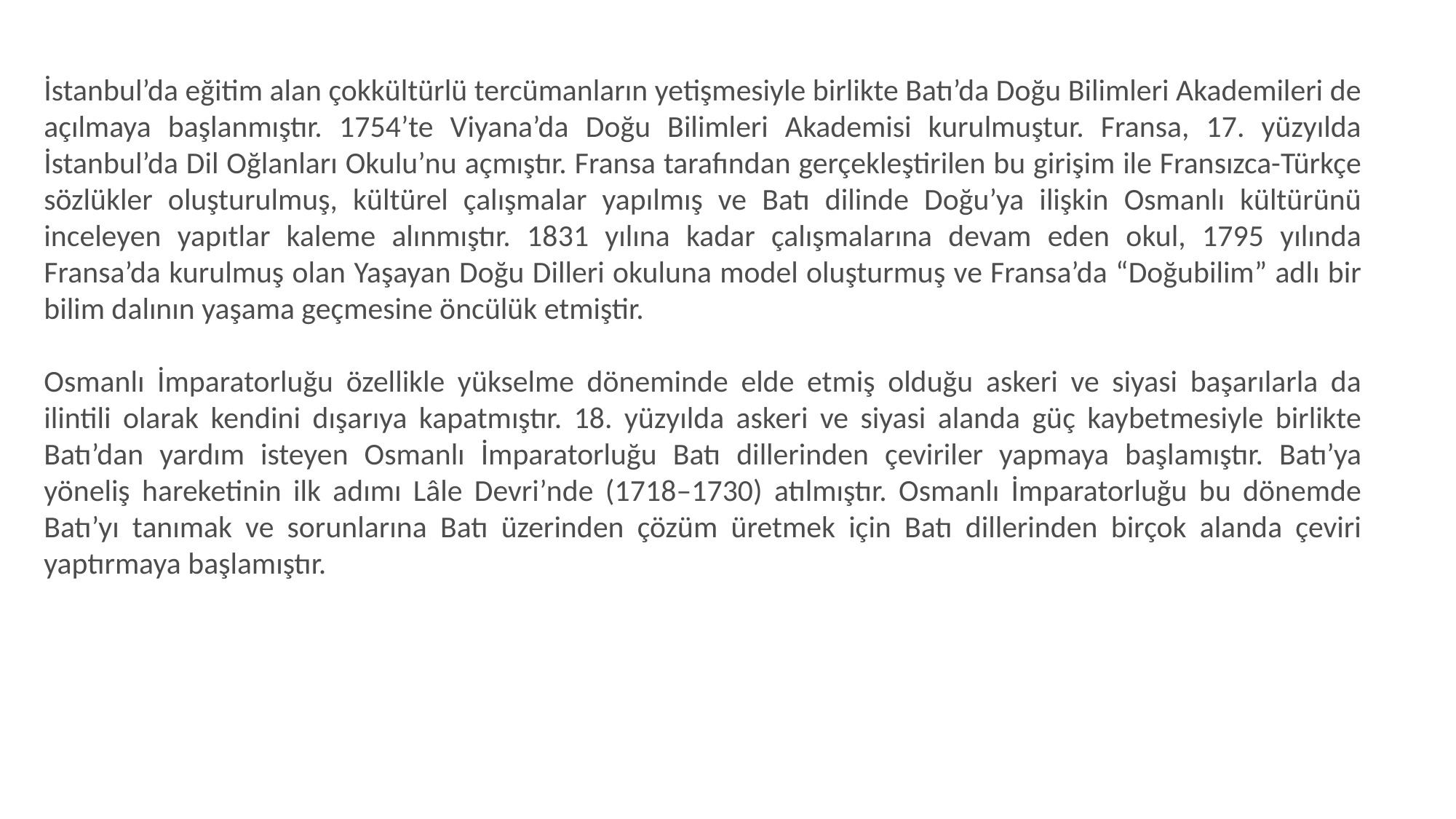

İstanbul’da eğitim alan çokkültürlü tercümanların yetişmesiyle birlikte Batı’da Doğu Bilimleri Akademileri de açılmaya başlanmıştır. 1754’te Viyana’da Doğu Bilimleri Akademisi kurulmuştur. Fransa, 17. yüzyılda İstanbul’da Dil Oğlanları Okulu’nu açmıştır. Fransa tarafından gerçekleştirilen bu girişim ile Fransızca-Türkçe sözlükler oluşturulmuş, kültürel çalışmalar yapılmış ve Batı dilinde Doğu’ya ilişkin Osmanlı kültürünü inceleyen yapıtlar kaleme alınmıştır. 1831 yılına kadar çalışmalarına devam eden okul, 1795 yılında Fransa’da kurulmuş olan Yaşayan Doğu Dilleri okuluna model oluşturmuş ve Fransa’da “Doğubilim” adlı bir bilim dalının yaşama geçmesine öncülük etmiştir.

Osmanlı İmparatorluğu özellikle yükselme döneminde elde etmiş olduğu askeri ve siyasi başarılarla da ilintili olarak kendini dışarıya kapatmıştır. 18. yüzyılda askeri ve siyasi alanda güç kaybetmesiyle birlikte Batı’dan yardım isteyen Osmanlı İmparatorluğu Batı dillerinden çeviriler yapmaya başlamıştır. Batı’ya yöneliş hareketinin ilk adımı Lâle Devri’nde (1718–1730) atılmıştır. Osmanlı İmparatorluğu bu dönemde Batı’yı tanımak ve sorunlarına Batı üzerinden çözüm üretmek için Batı dillerinden birçok alanda çeviri yaptırmaya başlamıştır.